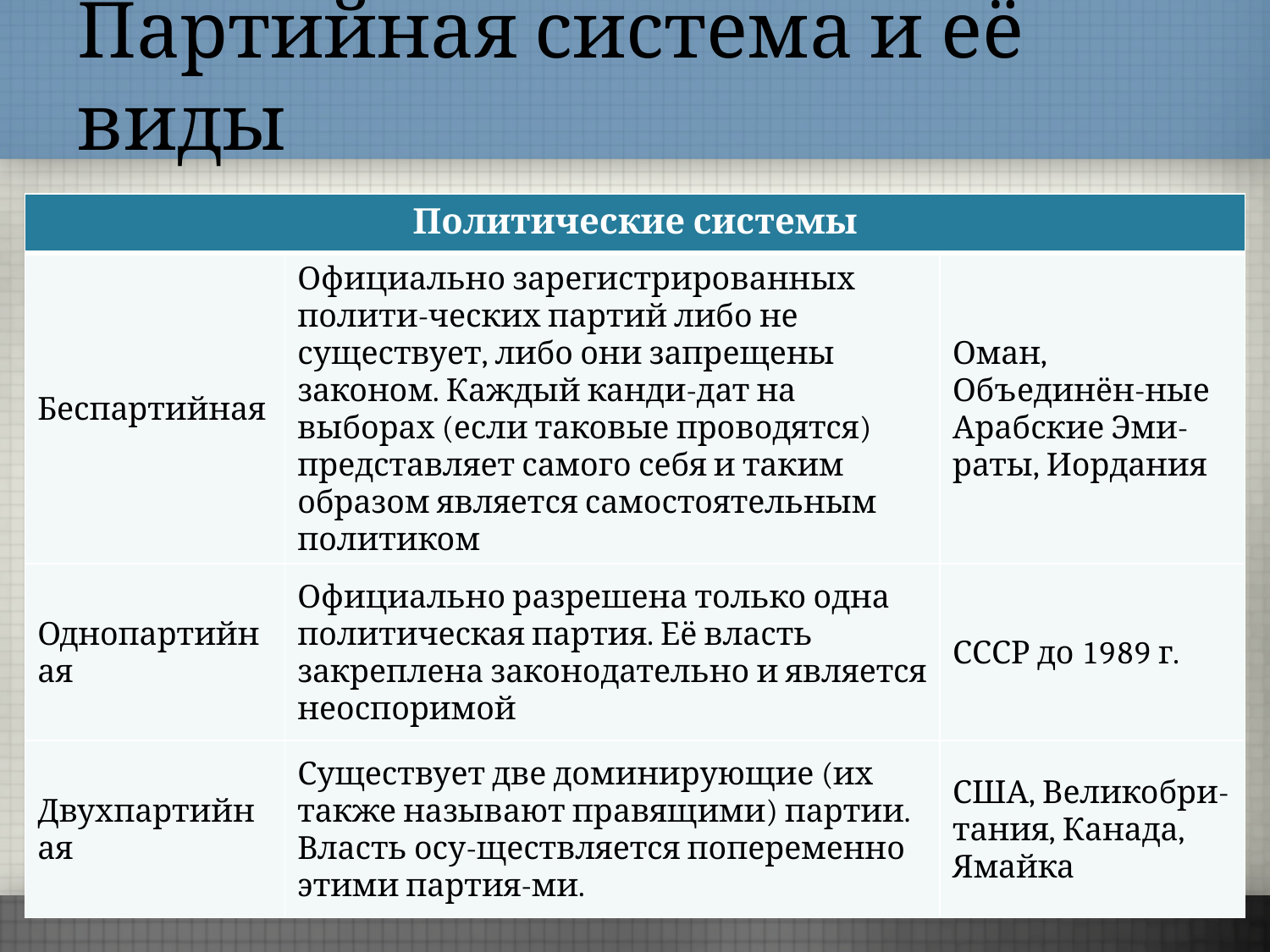

# Партийная система и её виды
| Политические системы |  |  |
| --- | --- | --- |
| Беспартийная | Официально зарегистрированных полити-ческих партий либо не существует, либо они запрещены законом. Каждый канди-дат на выборах (если таковые проводятся) представляет самого себя и таким образом является самостоятельным политиком | Оман, Объединён-ные Арабские Эми-раты, Иордания |
| Однопартийная | Официально разрешена только одна политическая партия. Её власть закреплена законодательно и является неоспоримой | СССР до 1989 г. |
| Двухпартийная | Существует две доминирующие (их также называют правящими) партии. Власть осу-ществляется попеременно этими партия-ми. | США, Великобри-тания, Канада, Ямайка |